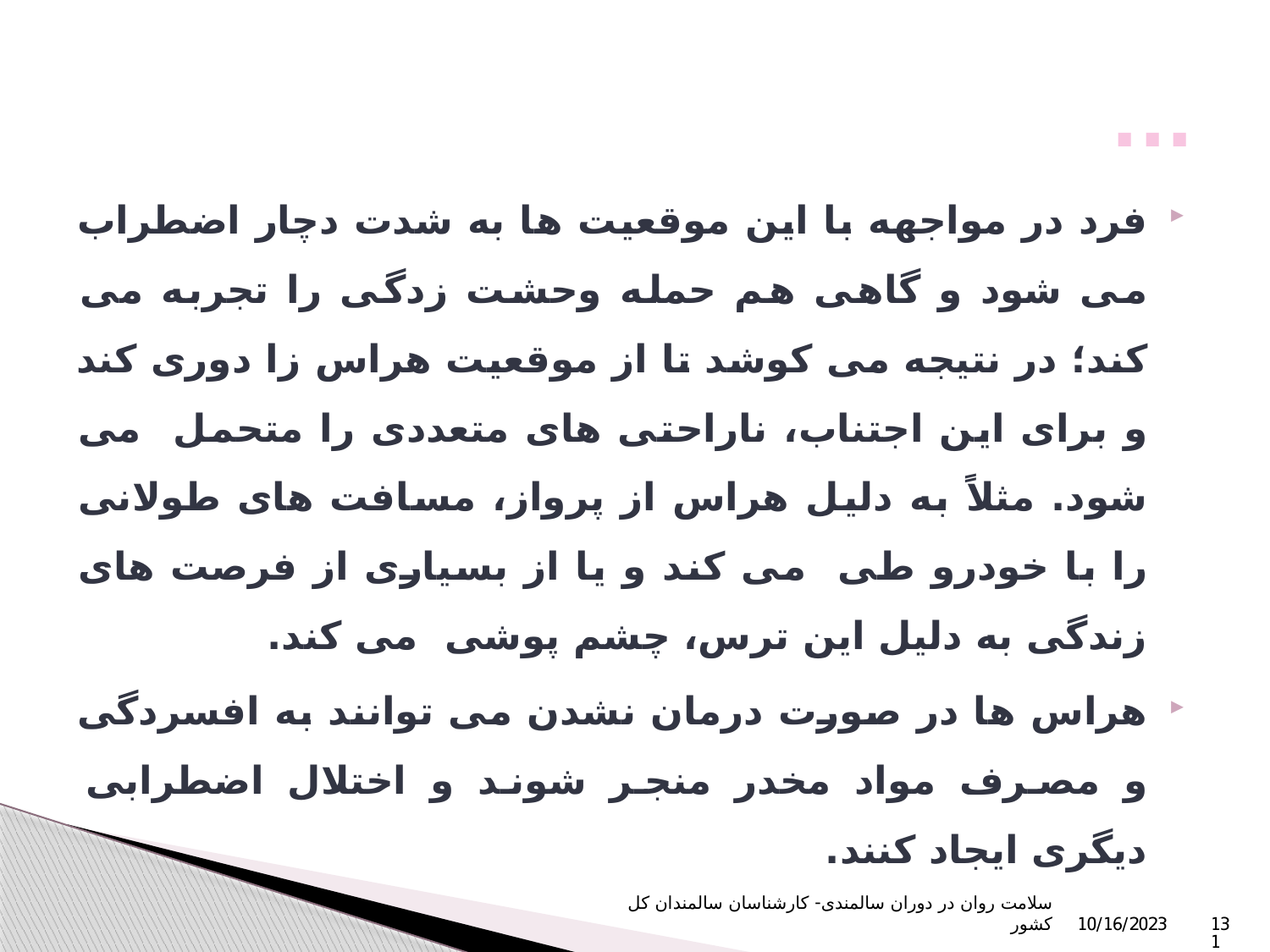

# ...
فرد در مواجهه با این موقعیت ها به شدت دچار اضطراب می شود و گاهی هم حمله وحشت زدگی را تجربه می کند؛ در نتیجه می کوشد تا از موقعیت هراس زا دوری کند و برای این اجتناب، ناراحتی های متعددی را متحمل  می شود. مثلاً به دلیل هراس از پرواز، مسافت های طولانی را با خودرو طی  می کند و یا از بسیاری از فرصت های زندگی به دلیل این ترس، چشم پوشی  می کند.
هراس ها در صورت درمان نشدن می توانند به افسردگی و مصرف مواد مخدر منجر شوند و اختلال اضطرابی دیگری ایجاد کنند.
سلامت روان در دوران سالمندی- کارشناسان سالمندان کل کشور
10/16/2023
131